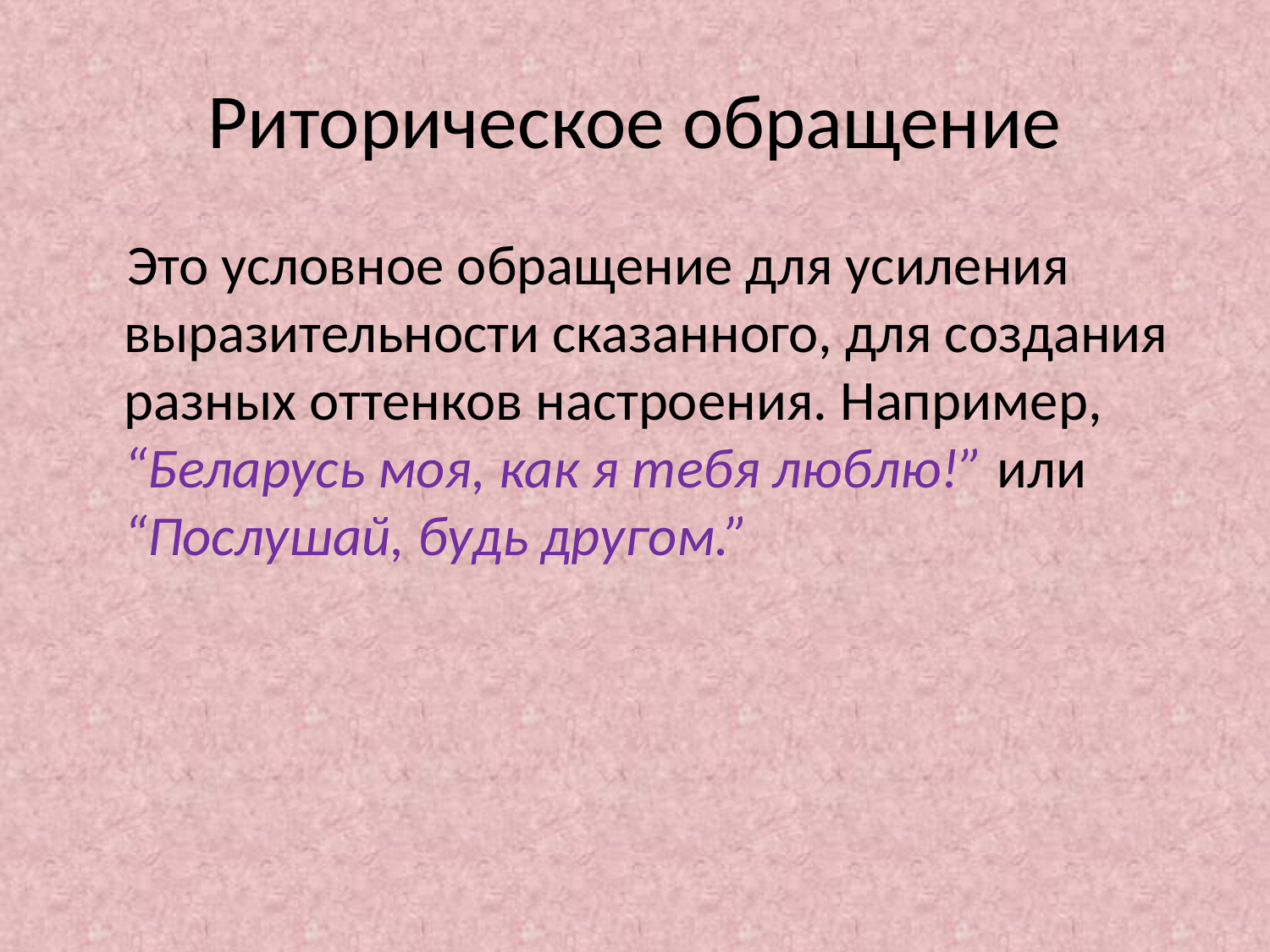

# Риторическое обращение
    Это условное обращение для усиления выразительности сказанного, для создания разных оттенков настроения. Например, “Беларусь моя, как я тебя люблю!” или “Послушай, будь другом.”